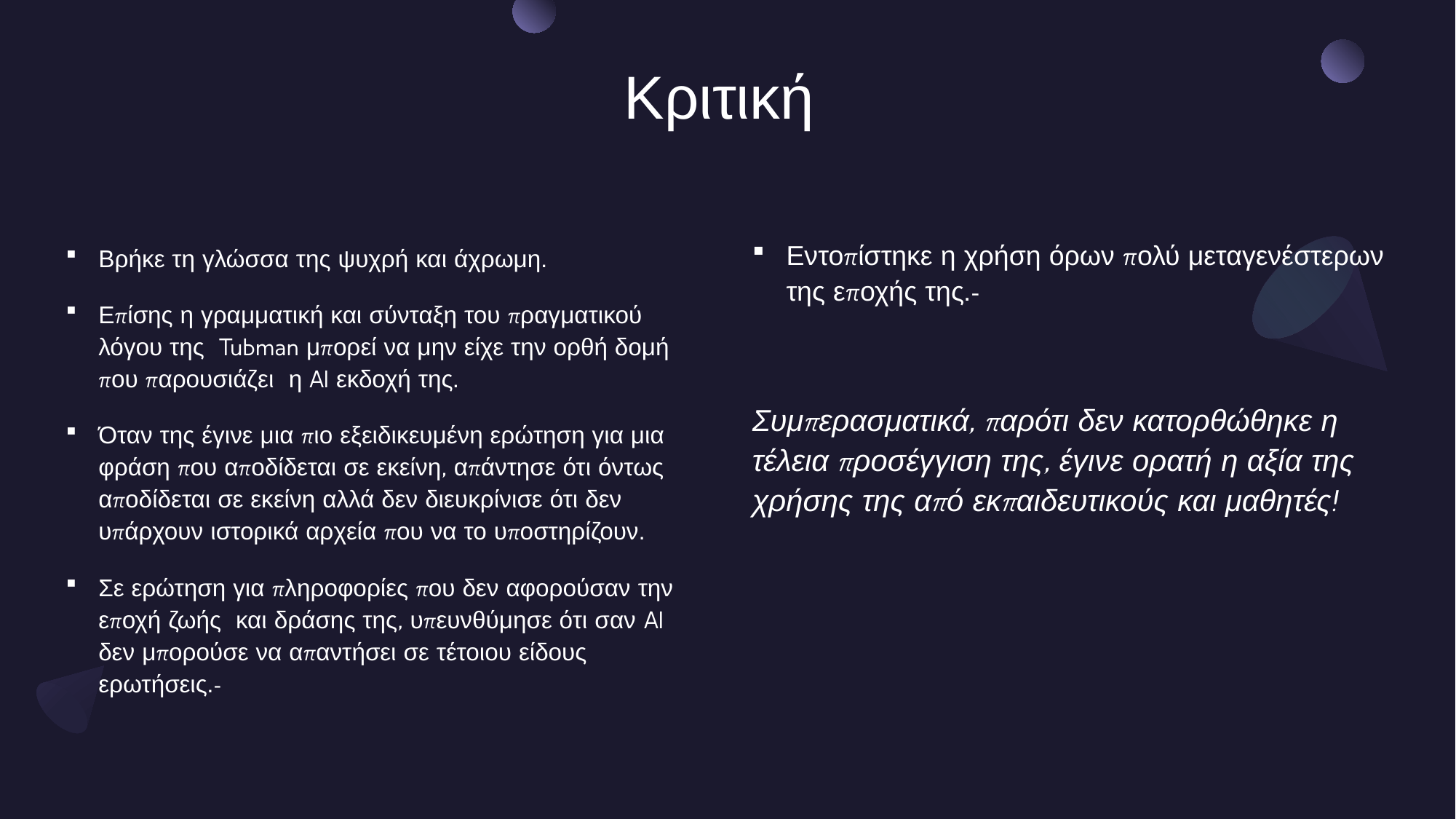

# Κριτική
Βρήκε τη γλώσσα της ψυχρή και άχρωμη.
Επίσης η γραμματική και σύνταξη του πραγματικού λόγου της  Tubman μπορεί να μην είχε την ορθή δομή που παρουσιάζει  η AI εκδοχή της.
Όταν της έγινε μια πιο εξειδικευμένη ερώτηση για μια φράση που αποδίδεται σε εκείνη, απάντησε ότι όντως αποδίδεται σε εκείνη αλλά δεν διευκρίνισε ότι δεν υπάρχουν ιστορικά αρχεία που να το υποστηρίζουν.
Σε ερώτηση για πληροφορίες που δεν αφορούσαν την εποχή ζωής  και δράσης της, υπευνθύμησε ότι σαν AI δεν μπορούσε να απαντήσει σε τέτοιου είδους ερωτήσεις.-
Εντοπίστηκε η χρήση όρων πολύ μεταγενέστερων της εποχής της.-

Συμπερασματικά, παρότι δεν κατορθώθηκε η τέλεια προσέγγιση της, έγινε ορατή η αξία της χρήσης της από εκπαιδευτικούς και μαθητές!